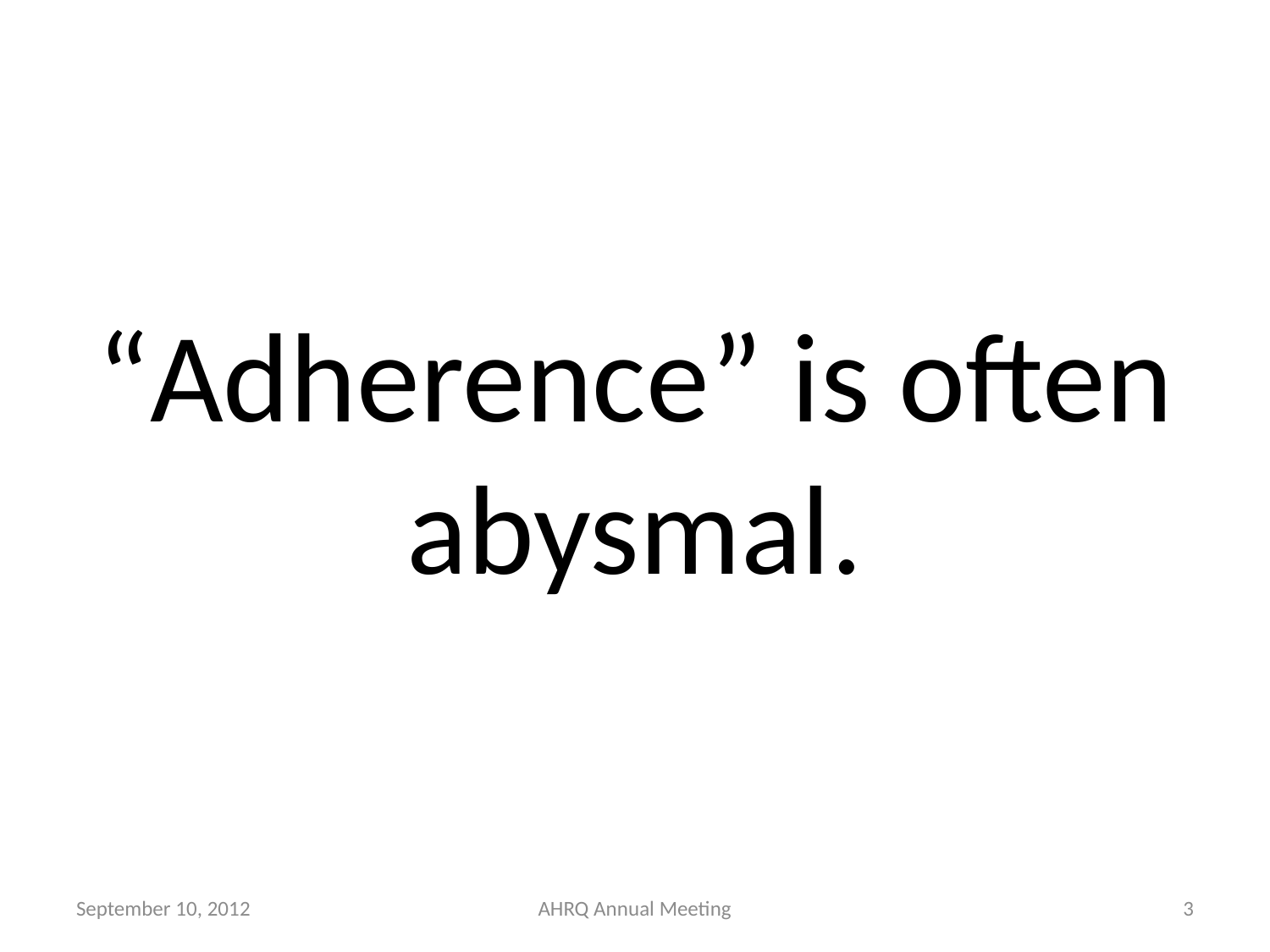

# “Adherence” is often abysmal.
September 10, 2012
AHRQ Annual Meeting
3